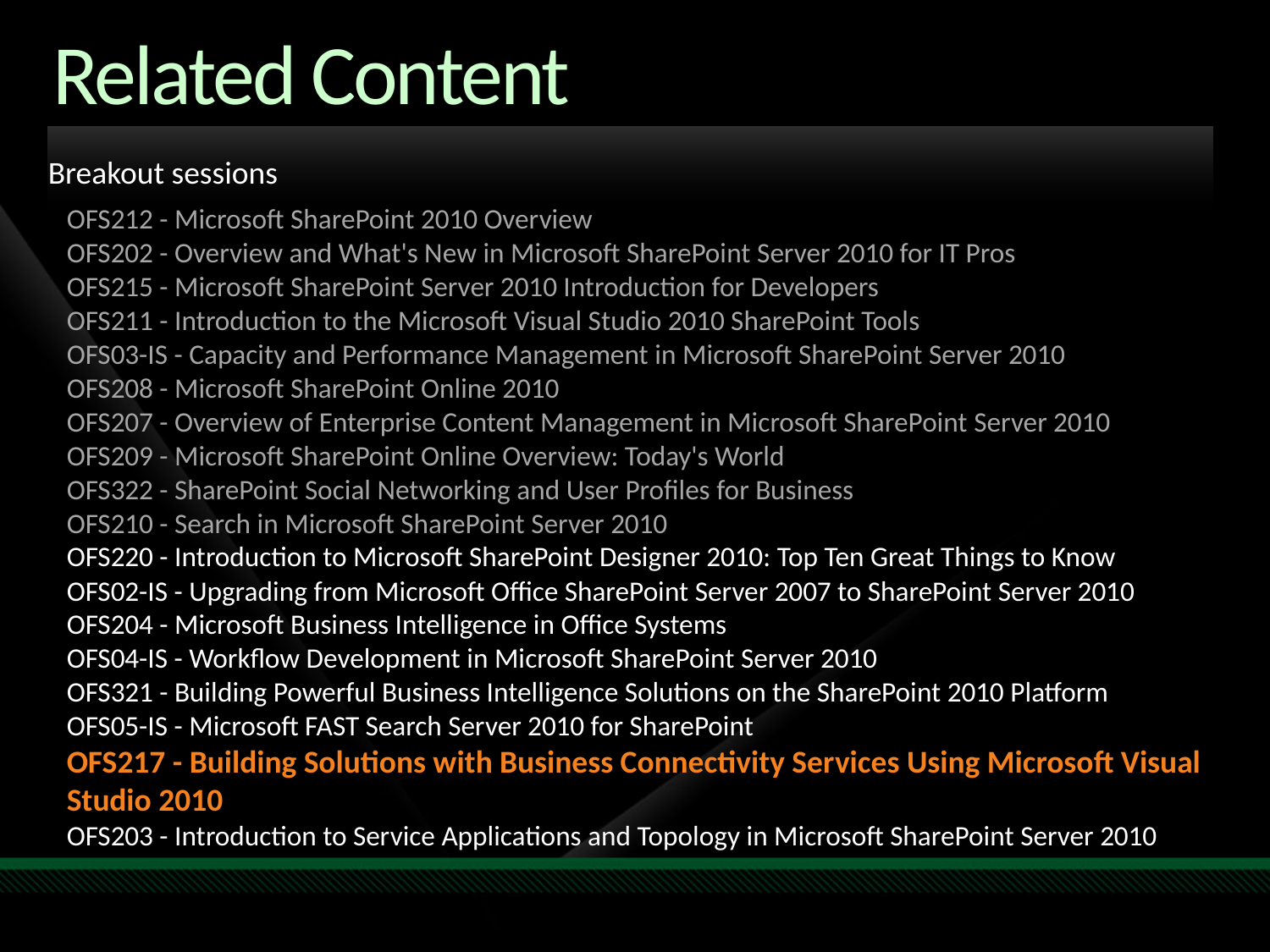

Required Slide
Speakers,
please list the Breakout Sessions,
TLC Interactive Theaters and Labs
that are related to your session.
# Related Content
Breakout sessions
OFS212 - Microsoft SharePoint 2010 Overview
OFS202 - Overview and What's New in Microsoft SharePoint Server 2010 for IT Pros
OFS215 - Microsoft SharePoint Server 2010 Introduction for Developers
OFS211 - Introduction to the Microsoft Visual Studio 2010 SharePoint Tools
OFS03-IS - Capacity and Performance Management in Microsoft SharePoint Server 2010
OFS208 - Microsoft SharePoint Online 2010
OFS207 - Overview of Enterprise Content Management in Microsoft SharePoint Server 2010
OFS209 - Microsoft SharePoint Online Overview: Today's World
OFS322 - SharePoint Social Networking and User Profiles for Business
OFS210 - Search in Microsoft SharePoint Server 2010
OFS220 - Introduction to Microsoft SharePoint Designer 2010: Top Ten Great Things to Know
OFS02-IS - Upgrading from Microsoft Office SharePoint Server 2007 to SharePoint Server 2010
OFS204 - Microsoft Business Intelligence in Office Systems
OFS04-IS - Workflow Development in Microsoft SharePoint Server 2010
OFS321 - Building Powerful Business Intelligence Solutions on the SharePoint 2010 Platform
OFS05-IS - Microsoft FAST Search Server 2010 for SharePoint
OFS217 - Building Solutions with Business Connectivity Services Using Microsoft Visual Studio 2010
OFS203 - Introduction to Service Applications and Topology in Microsoft SharePoint Server 2010